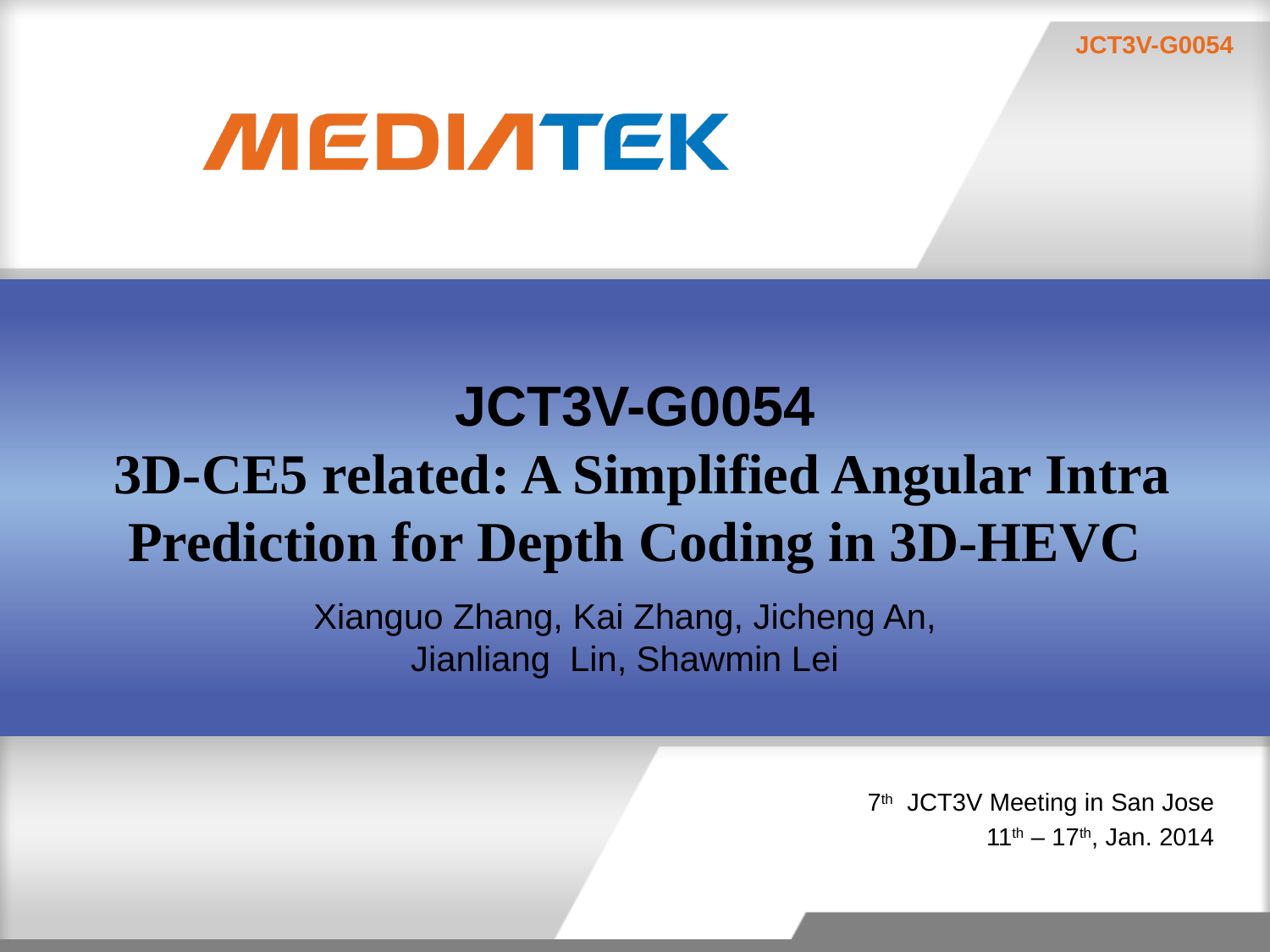

# JCT3V-G0054 3D-CE5 related: A Simplified Angular Intra Prediction for Depth Coding in 3D-HEVC
Xianguo Zhang, Kai Zhang, Jicheng An, Jianliang  Lin, Shawmin Lei